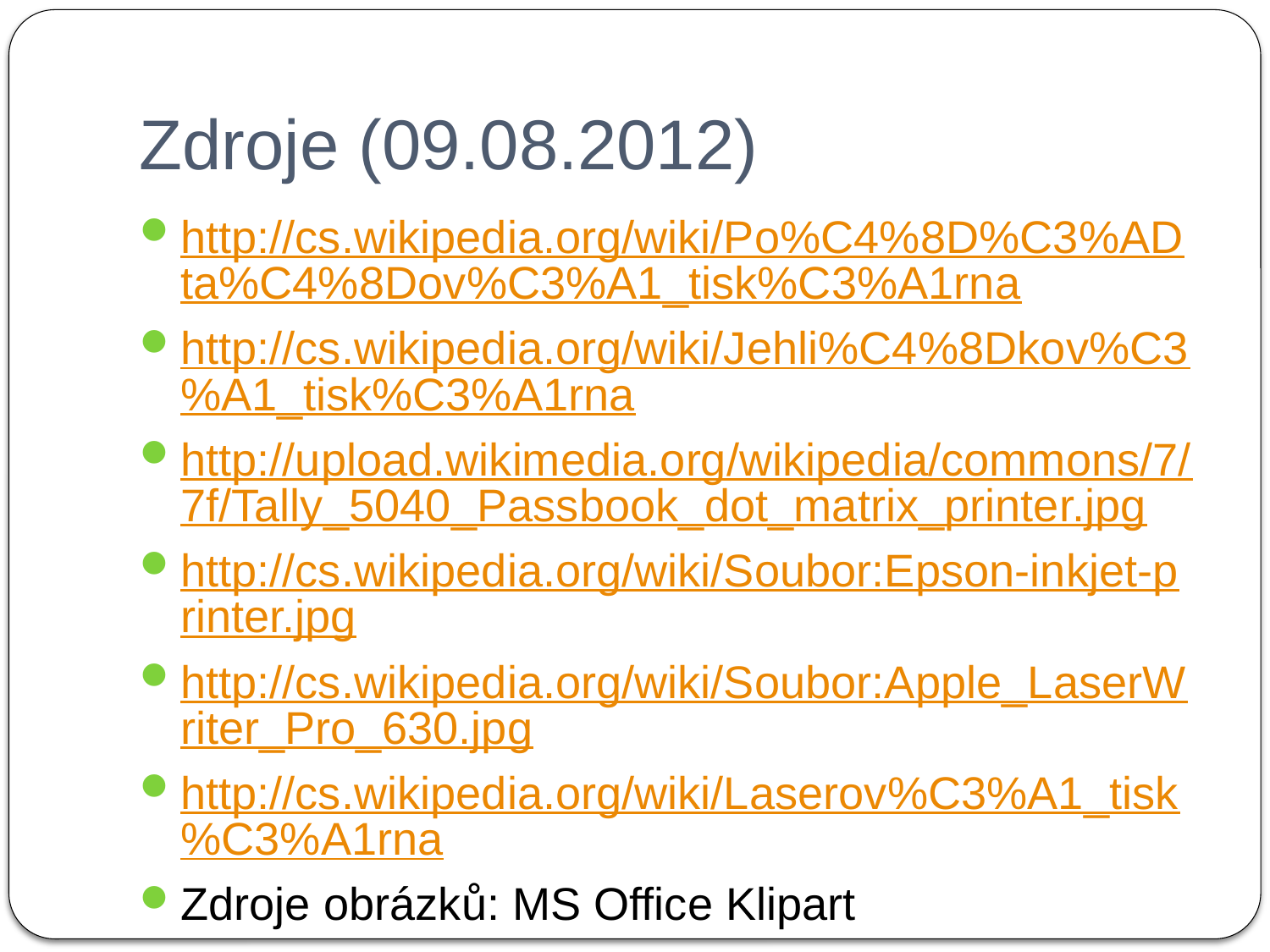

# Zdroje (09.08.2012)
http://cs.wikipedia.org/wiki/Po%C4%8D%C3%ADta%C4%8Dov%C3%A1_tisk%C3%A1rna
http://cs.wikipedia.org/wiki/Jehli%C4%8Dkov%C3%A1_tisk%C3%A1rna
http://upload.wikimedia.org/wikipedia/commons/7/7f/Tally_5040_Passbook_dot_matrix_printer.jpg
http://cs.wikipedia.org/wiki/Soubor:Epson-inkjet-printer.jpg
http://cs.wikipedia.org/wiki/Soubor:Apple_LaserWriter_Pro_630.jpg
http://cs.wikipedia.org/wiki/Laserov%C3%A1_tisk%C3%A1rna
Zdroje obrázků: MS Office Klipart